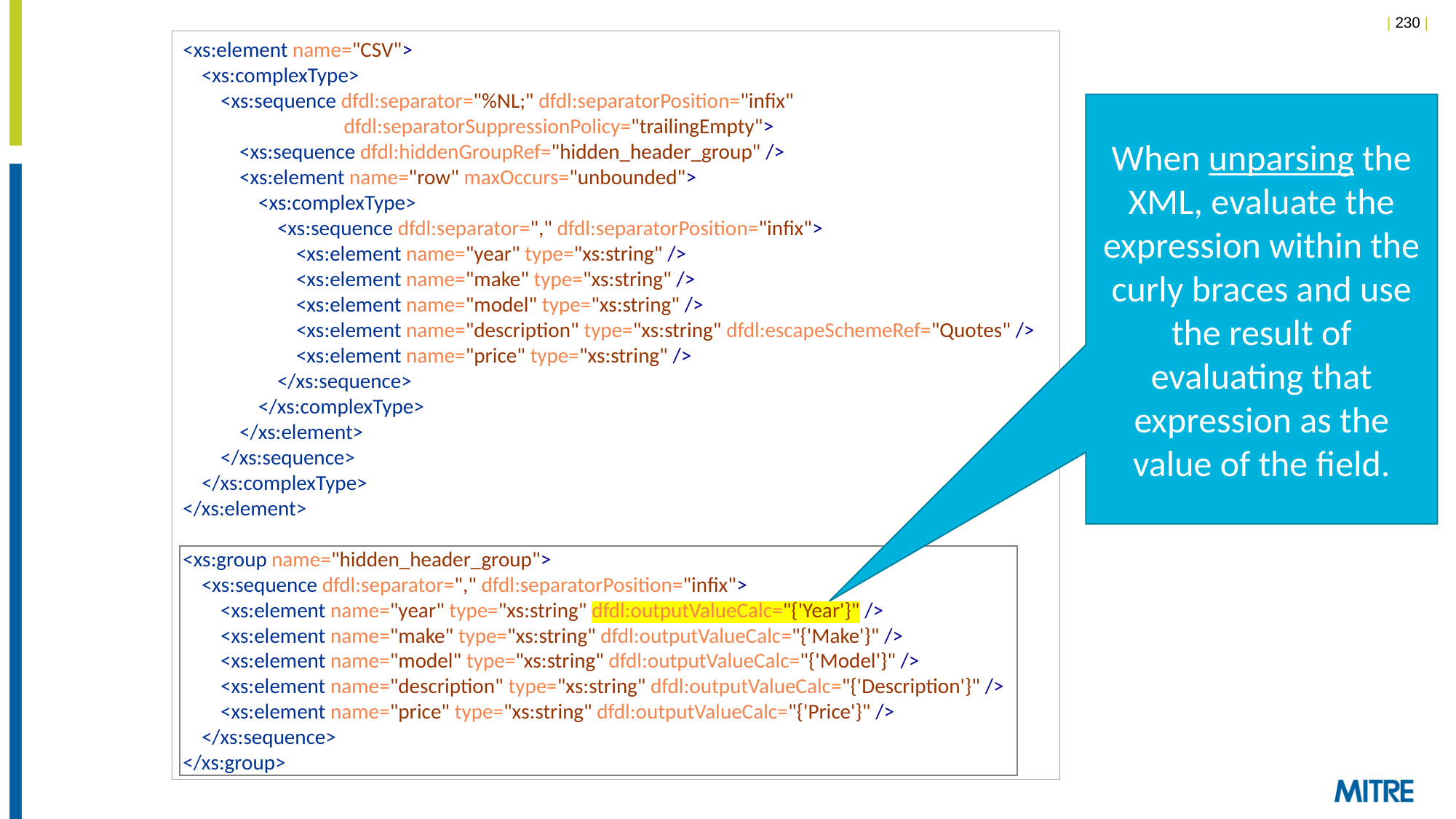

<xs:element name="CSV">
    <xs:complexType>
        <xs:sequence dfdl:separator="%NL;" dfdl:separatorPosition="infix"
       	           dfdl:separatorSuppressionPolicy="trailingEmpty">
            <xs:sequence dfdl:hiddenGroupRef="hidden_header_group" />
            <xs:element name="row" maxOccurs="unbounded">
                <xs:complexType>
                    <xs:sequence dfdl:separator="," dfdl:separatorPosition="infix">
                        <xs:element name="year" type="xs:string" />
                        <xs:element name="make" type="xs:string" />
                        <xs:element name="model" type="xs:string" />
                        <xs:element name="description" type="xs:string" dfdl:escapeSchemeRef="Quotes" />
                        <xs:element name="price" type="xs:string" />
                    </xs:sequence>
                </xs:complexType>
            </xs:element>
        </xs:sequence>
    </xs:complexType>
</xs:element>
<xs:group name="hidden_header_group">
    <xs:sequence dfdl:separator="," dfdl:separatorPosition="infix">
        <xs:element name="year" type="xs:string" dfdl:outputValueCalc="{'Year'}" />
        <xs:element name="make" type="xs:string" dfdl:outputValueCalc="{'Make'}" />
        <xs:element name="model" type="xs:string" dfdl:outputValueCalc="{'Model'}" />
        <xs:element name="description" type="xs:string" dfdl:outputValueCalc="{'Description'}" />
        <xs:element name="price" type="xs:string" dfdl:outputValueCalc="{'Price'}" />
    </xs:sequence>
</xs:group>
When unparsing the XML, evaluate the expression within the curly braces and use the result of evaluating that expression as the value of the field.